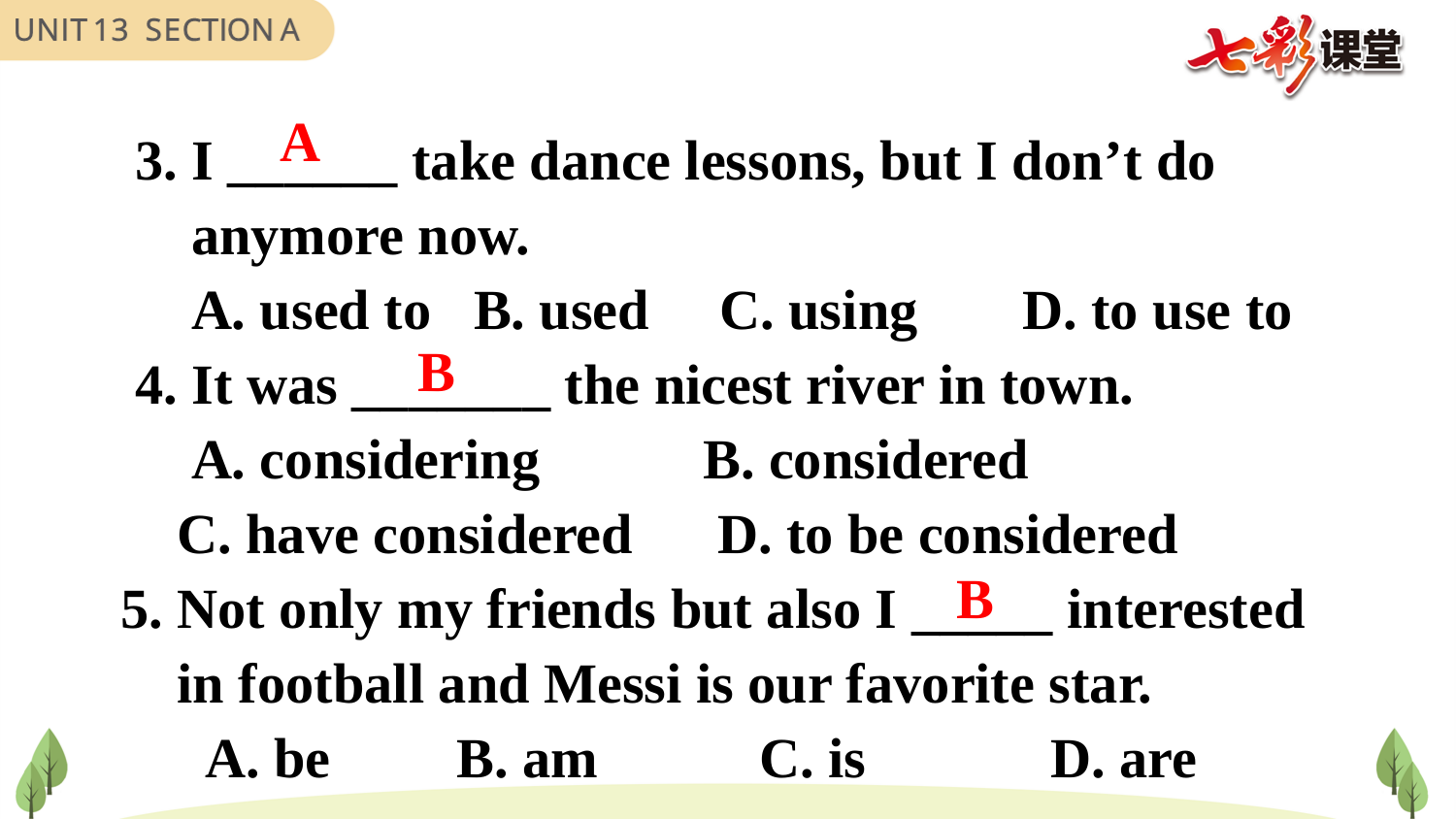

A
 3. I ______ take dance lessons, but I don’t do
     anymore now.
     A. used to   B. used     C. using	  D. to use to
 4. It was _______ the nicest river in town.
     A. considering   	B. considered
    C. have considered      D. to be considered
5. Not only my friends but also I _____ interested
    in football and Messi is our favorite star.
      A. be         B. am     	    C. is	    D. are

B
B